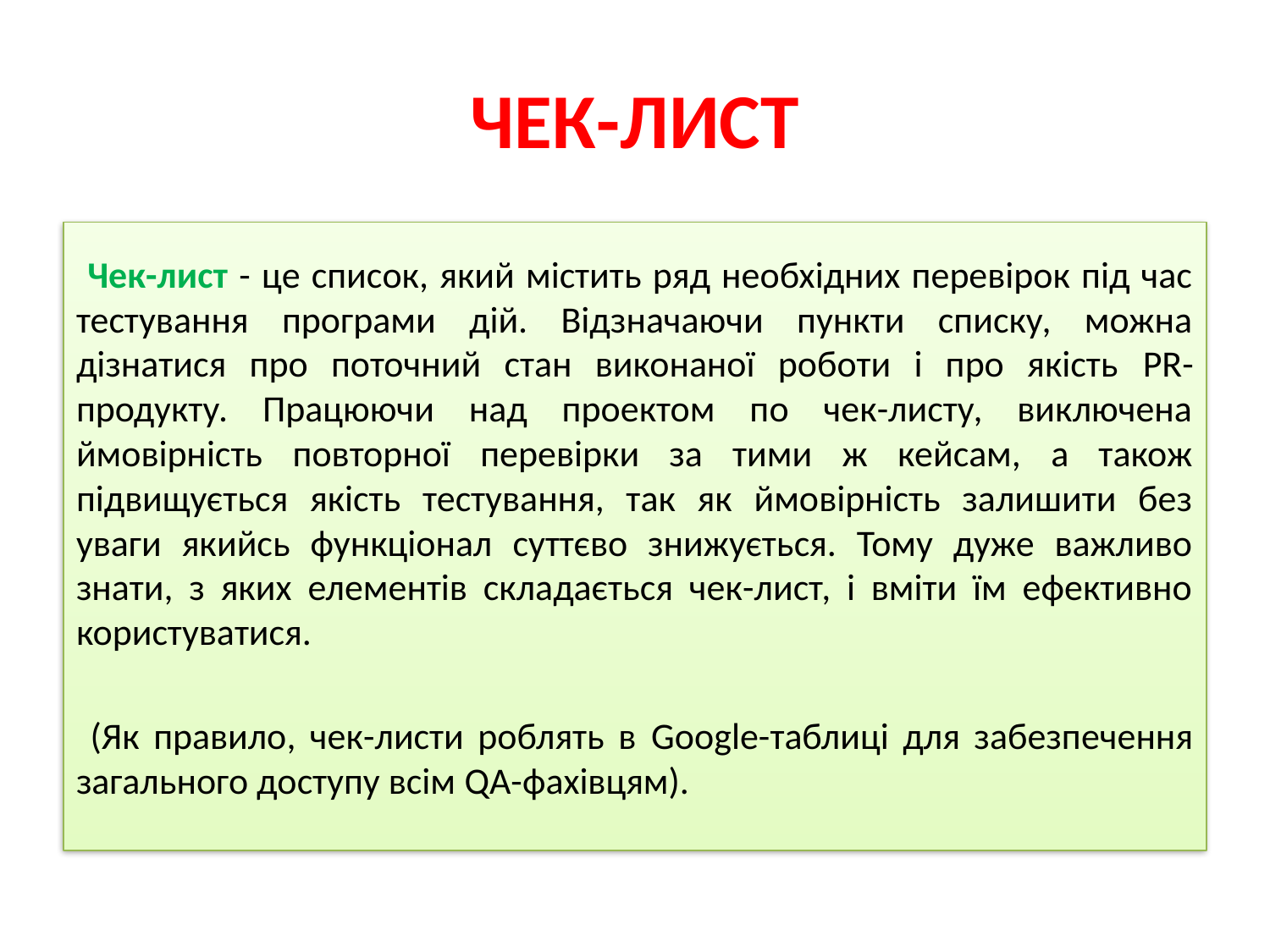

# ЧЕК-ЛИСТ

 Чек-лист - це список, який містить ряд необхідних перевірок під час тестування програми дій. Відзначаючи пункти списку, можна дізнатися про поточний стан виконаної роботи і про якість PR-продукту. Працюючи над проектом по чек-листу, виключена ймовірність повторної перевірки за тими ж кейсам, а також підвищується якість тестування, так як ймовірність залишити без уваги якийсь функціонал суттєво знижується. Тому дуже важливо знати, з яких елементів складається чек-лист, і вміти їм ефективно користуватися.

 (Як правило, чек-листи роблять в Google-таблиці для забезпечення загального доступу всім QA-фахівцям).